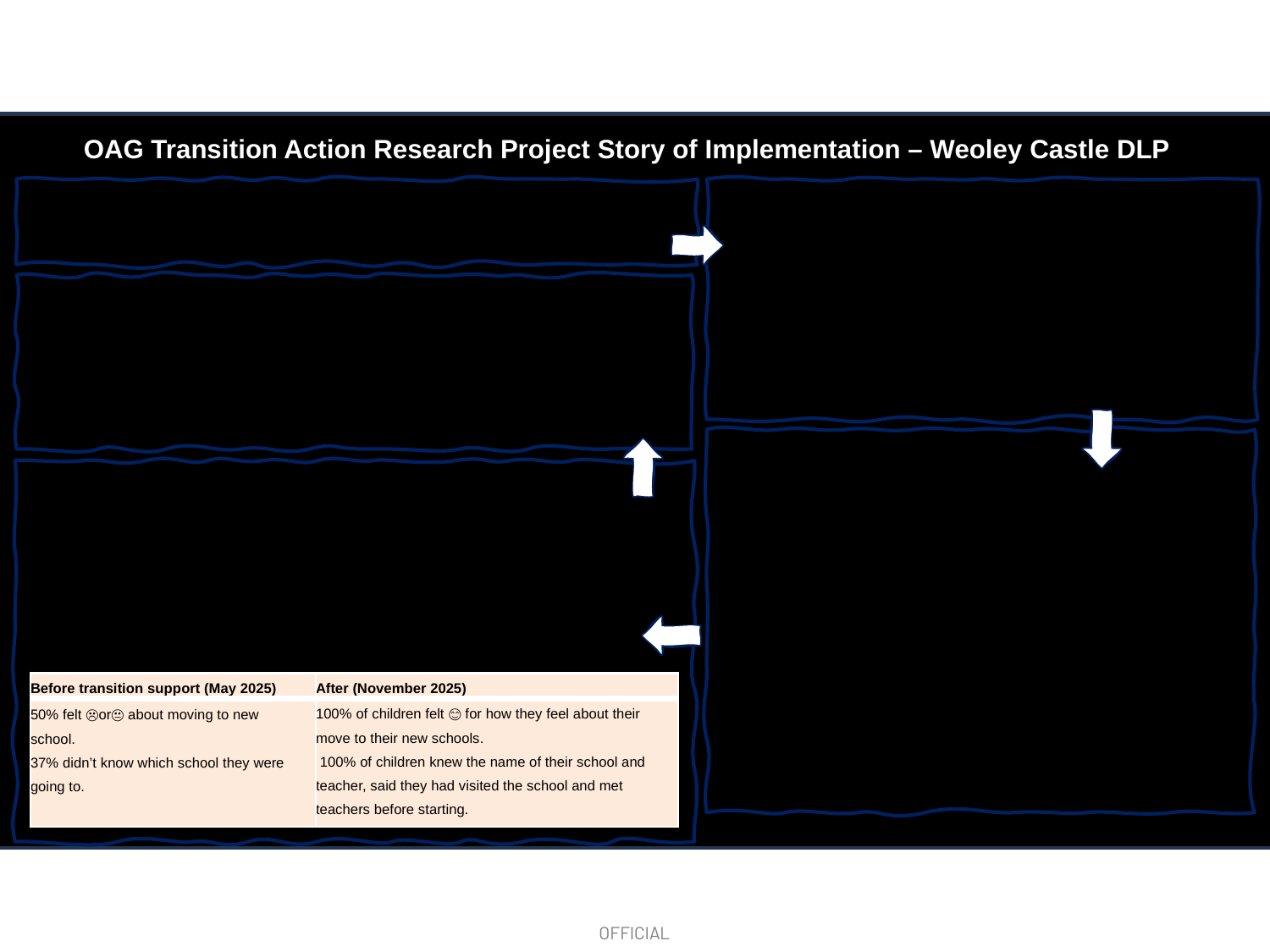

OAG Transition Action Research Project Story of Implementation – Weoley Castle DLP
1. Context
The Weoley Castle DLP project group worked within local Northfield and Edgbaston districts. Part of the DLP's work has been to improve early years to school transition.
 2. Identified Priority
Our aim for this project was to enable successful transition for our children with lower self-esteem and confidence, speech and language needs and who may struggle to settle into a new setting (school).

We wanted to ensure parent/ carers were well prepared and knew how to ensure their child was getting ready for school.

We also wanted to develop our links further with the receiving schools to support the transition of these children.

5. Reflections & Next Steps
Continue enhanced transition support for children who need additional help
Maintain parent workshops focused on transition information and expectations
Begin transition planning earlier in the Spring term once needs and school places are confirmed
Build on learning from this project as nursery staff continue transition support under the revised DLP model

3. Actions Taken
Parents
Held well-attended parent workshops focused on starting school
Offered additional 1-to-1 meetings for families who needed extra support
Used Ready, Steady Reception to explain skills, routines, and expectations
Shared practical information about school life to build confidence
Schools
Used the Transition OAG to plan transition support collaboratively
Held additional SENCO meetings and shared key transition paperwork
Arranged staff observations in nursery settings and extra school visits
Created early communication channels with families (e.g. Class Dojo)

4. Impact
In July, parents told us they were really pleased their children had visited the schools, spent time in their new classroom and started to develop a relationship with their new teacher before September.
Later, in October, one parent said: “… has settled really well into Reception and there has been more than enough support.”
The children said “I like school. Made friends”... “I’m happy I came”... One child gave thumbs up.

| Before transition support (May 2025) | After (November 2025) |
| --- | --- |
| 50% felt ☹️or😐 about moving to new school. 37% didn’t know which school they were going to. | 100% of children felt 😊 for how they feel about their move to their new schools.  100% of children knew the name of their school and teacher, said they had visited the school and met teachers before starting. |